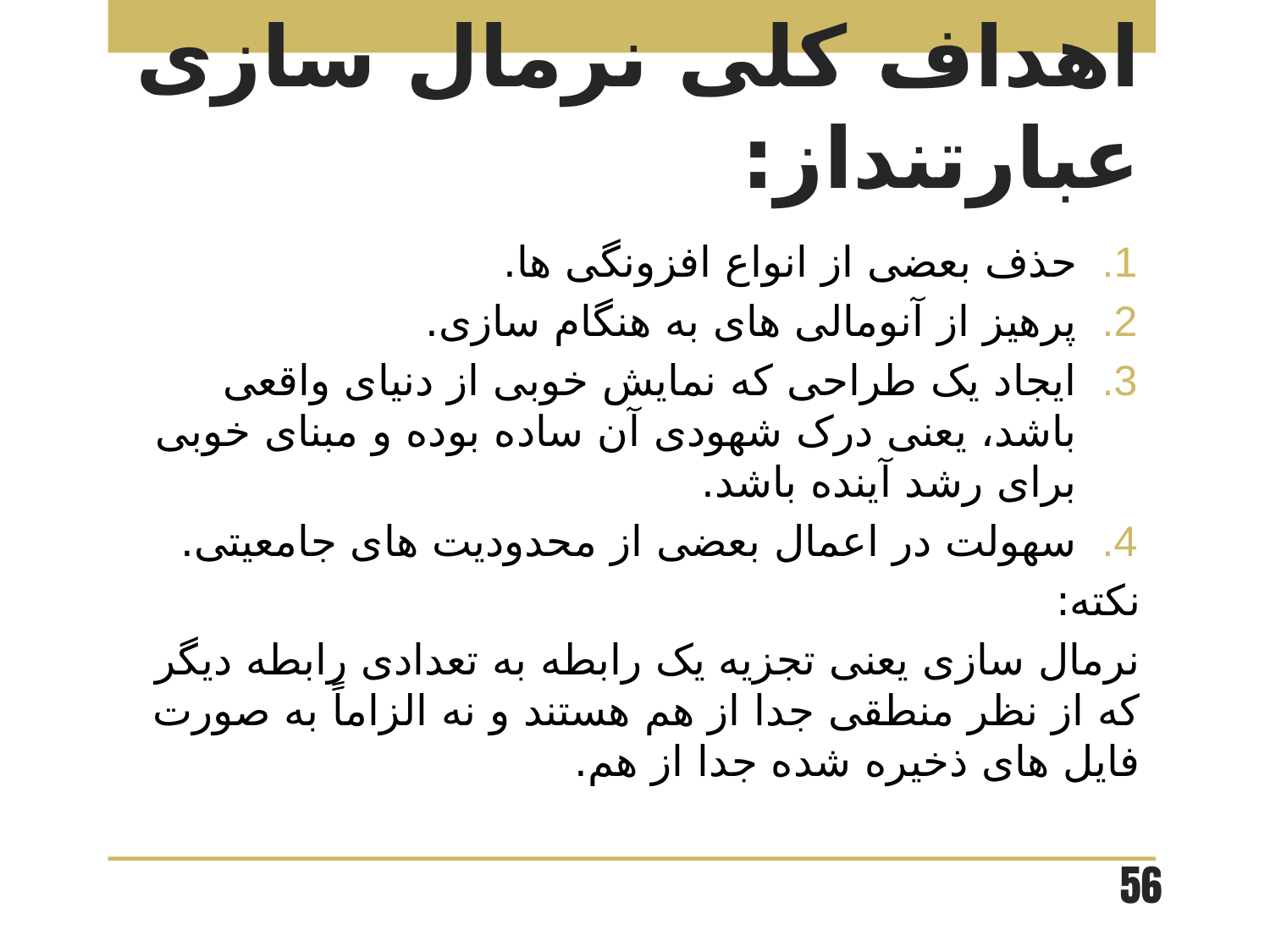

# اهداف کلی نرمال سازی عبارتنداز:
حذف بعضی از انواع افزونگی ها.
پرهیز از آنومالی های به هنگام سازی.
ایجاد یک طراحی که نمایش خوبی از دنیای واقعی باشد، یعنی درک شهودی آن ساده بوده و مبنای خوبی برای رشد آینده باشد.
سهولت در اعمال بعضی از محدودیت های جامعیتی.
نکته:
نرمال سازی یعنی تجزیه یک رابطه به تعدادی رابطه دیگر که از نظر منطقی جدا از هم هستند و نه الزاماً به صورت فایل های ذخیره شده جدا از هم.

56